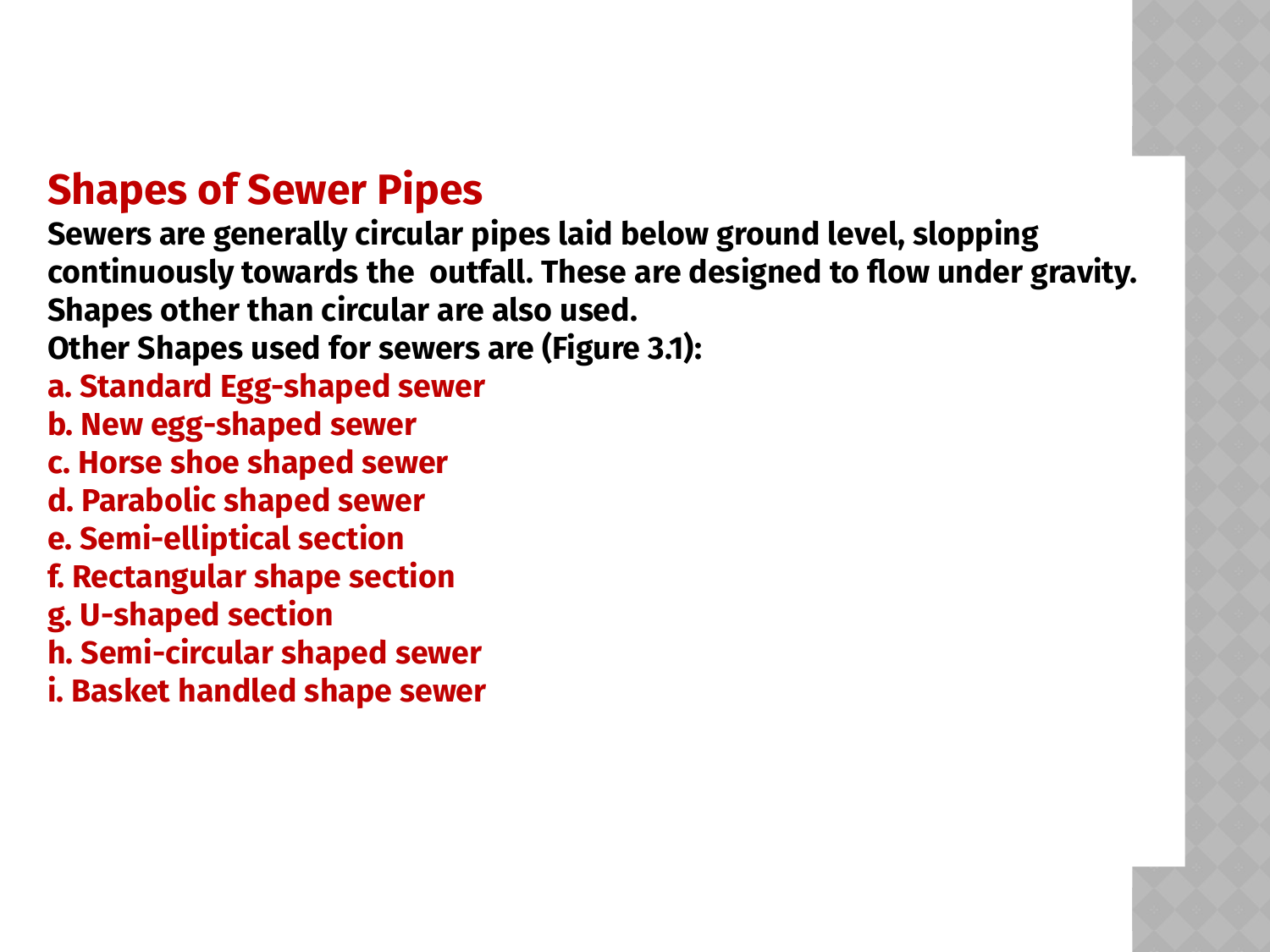

Shapes of Sewer Pipes
Sewers are generally circular pipes laid below ground level, slopping continuously towards the  outfall. These are designed to flow under gravity. Shapes other than circular are also used.
Other Shapes used for sewers are (Figure 3.1):
a. Standard Egg-shaped sewer
b. New egg-shaped sewer
c. Horse shoe shaped sewer
d. Parabolic shaped sewer
e. Semi-elliptical section
f. Rectangular shape section
g. U-shaped section
h. Semi-circular shaped sewer
i. Basket handled shape sewer